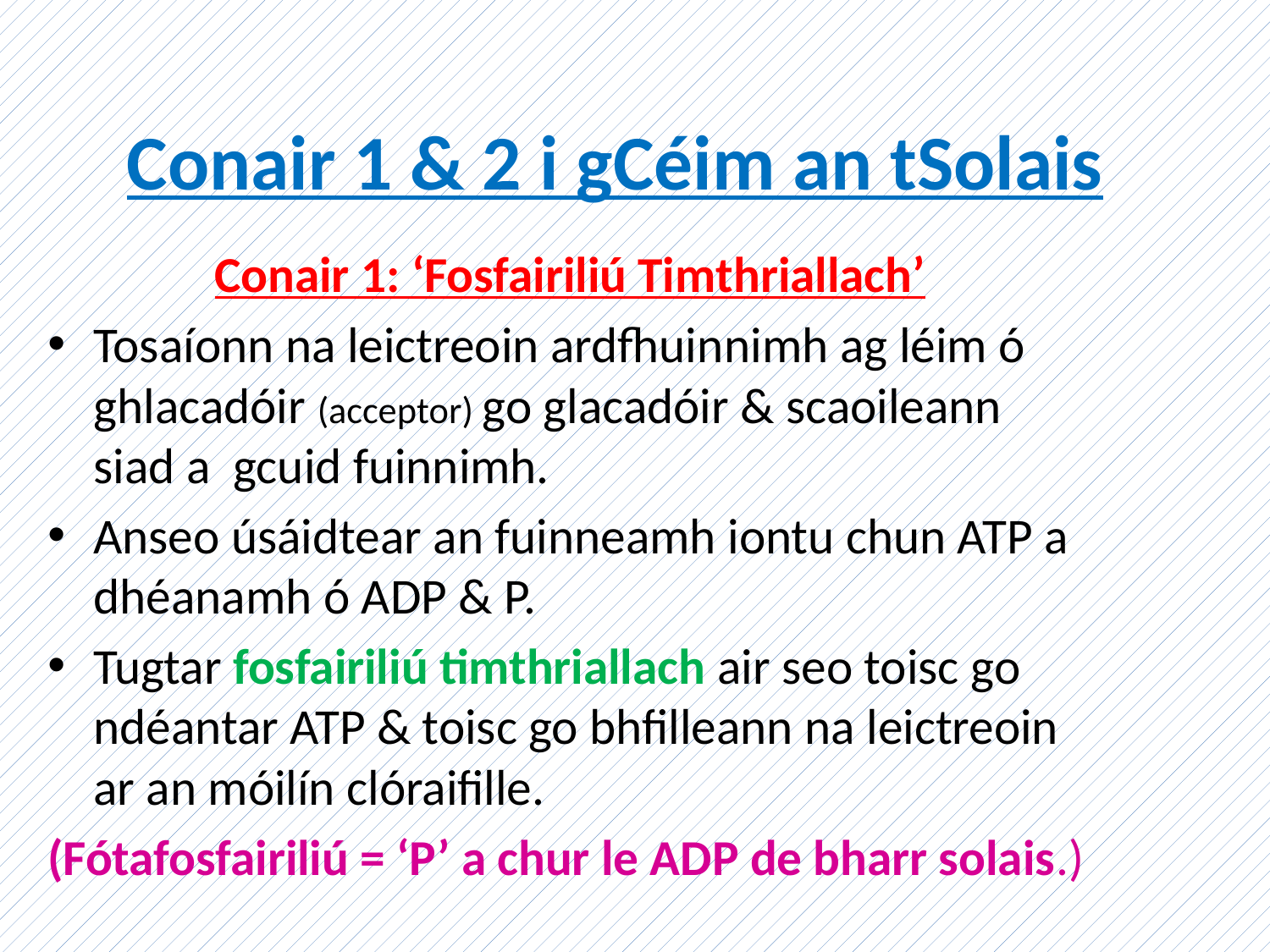

# Conair 1 & 2 i gCéim an tSolais
Conair 1: ‘Fosfairiliú Timthriallach’
Tosaíonn na leictreoin ardfhuinnimh ag léim ó ghlacadóir (acceptor) go glacadóir & scaoileann siad a  gcuid fuinnimh.
Anseo úsáidtear an fuinneamh iontu chun ATP a dhéanamh ó ADP & P.
Tugtar fosfairiliú timthriallach air seo toisc go ndéantar ATP & toisc go bhfilleann na leictreoin ar an móilín clóraifille.
(Fótafosfairiliú = ‘P’ a chur le ADP de bharr solais.)